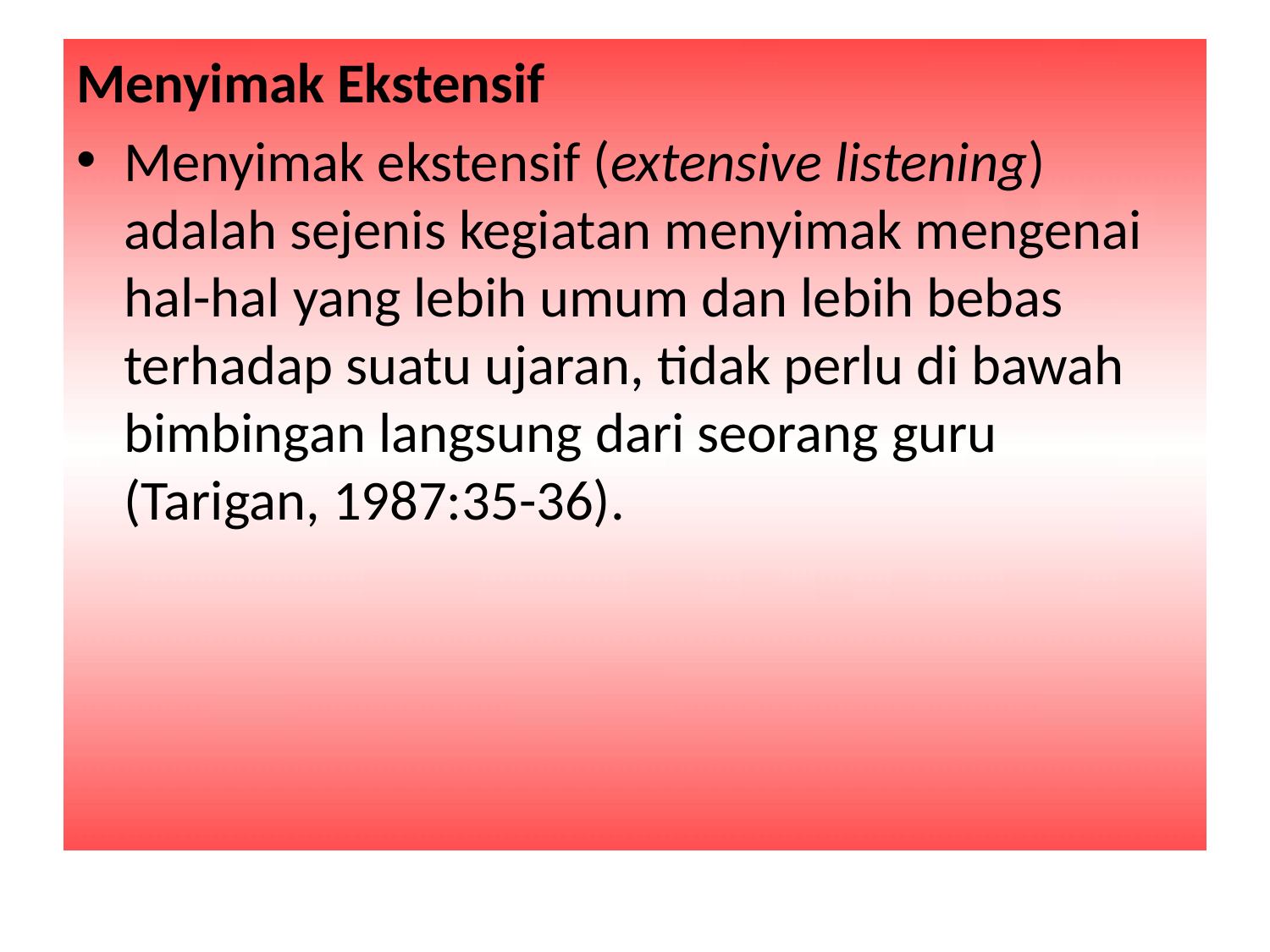

Menyimak Ekstensif
Menyimak ekstensif (extensive listening) adalah sejenis kegiatan menyimak mengenai hal-hal yang lebih umum dan lebih bebas terhadap suatu ujaran, tidak perlu di bawah bimbingan langsung dari seorang guru (Tarigan, 1987:35-36).